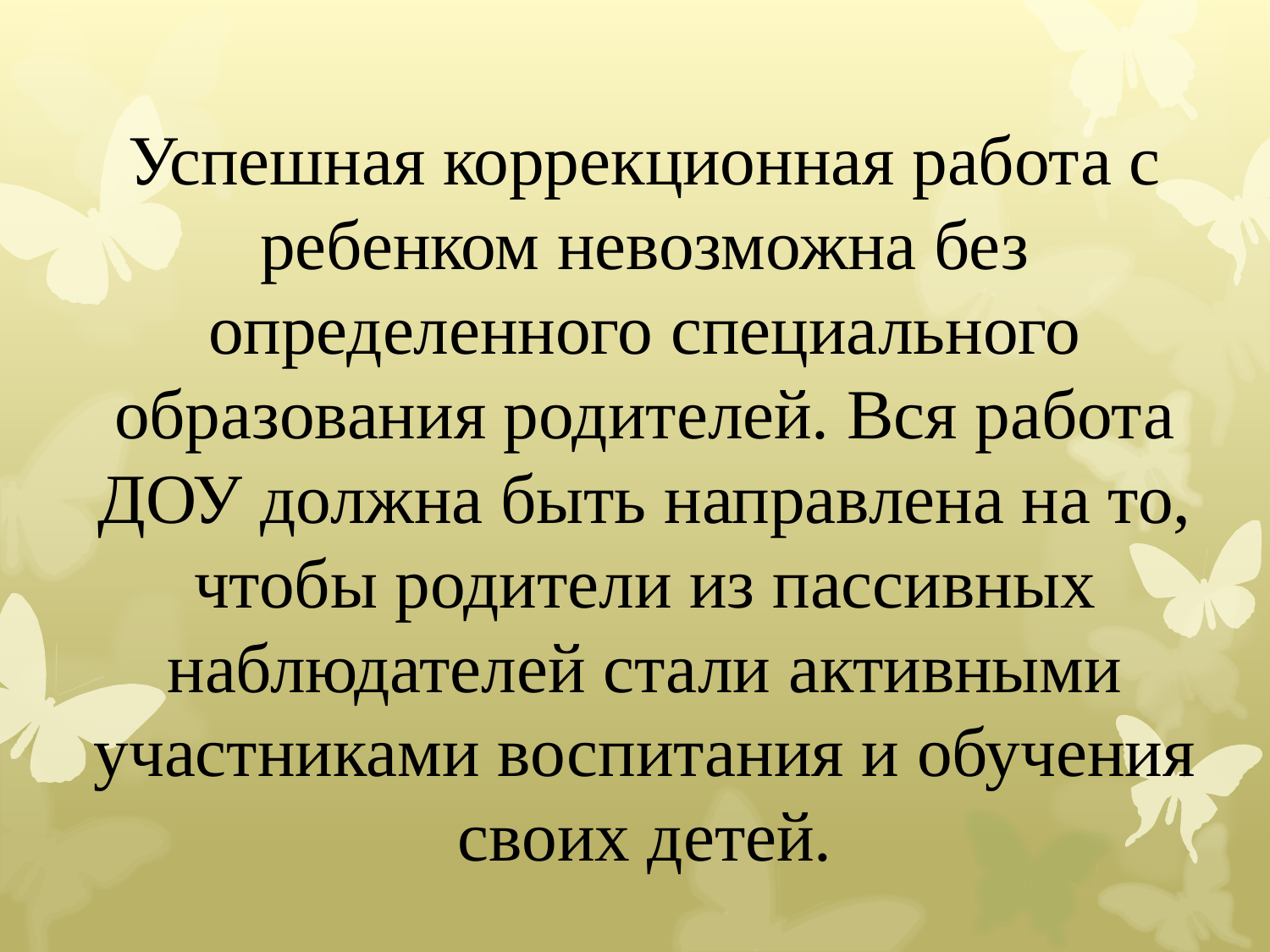

# Успешная коррекционная работа с ребенком невозможна без определенного специального образования родителей. Вся работа ДОУ должна быть направлена на то, чтобы родители из пассивных наблюдателей стали активными участниками воспитания и обучения своих детей.